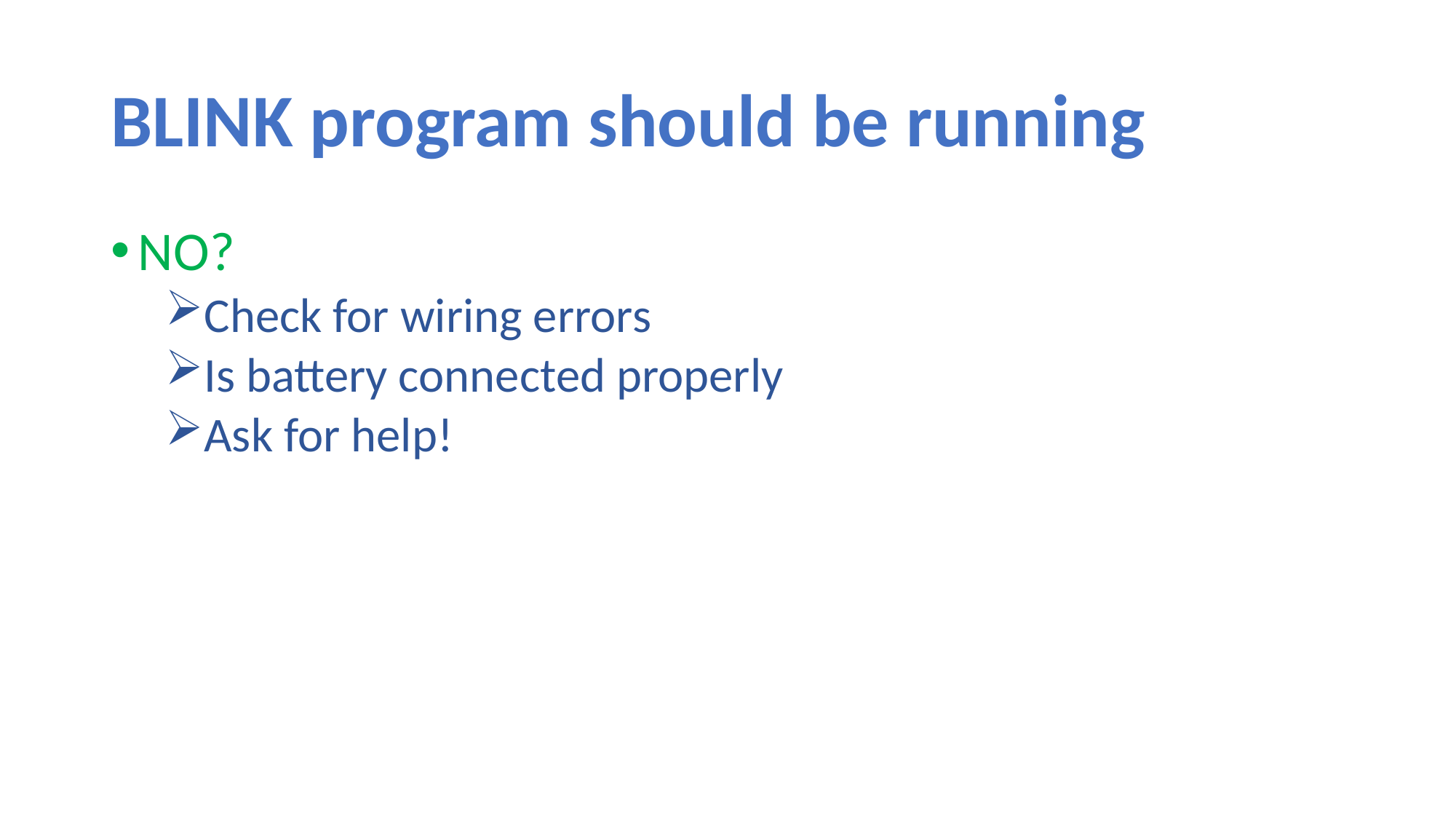

# BLINK program should be running
NO?
Check for wiring errors
Is battery connected properly
Ask for help!